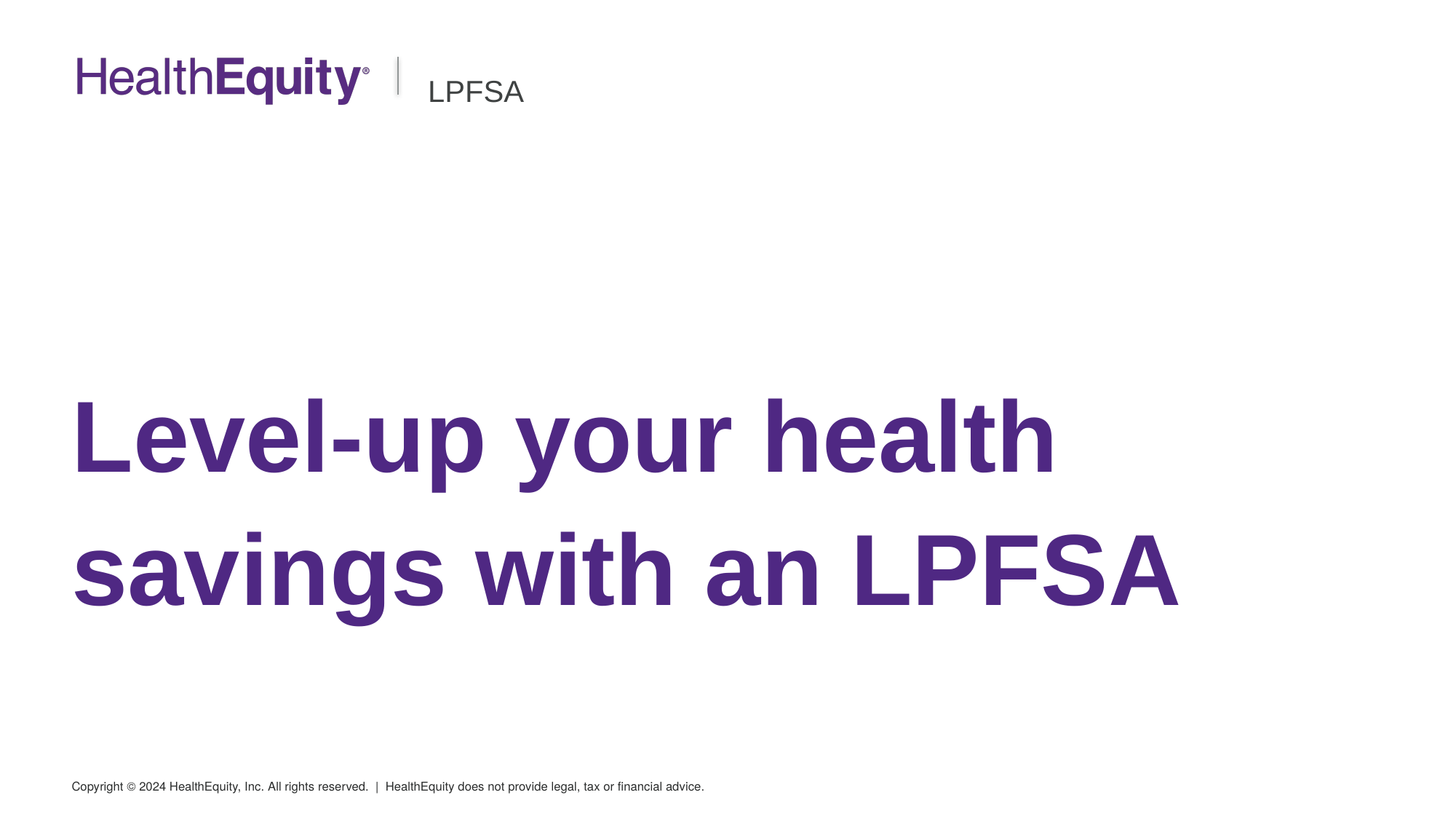

LPFSA
# Level-up your health savings with an LPFSA